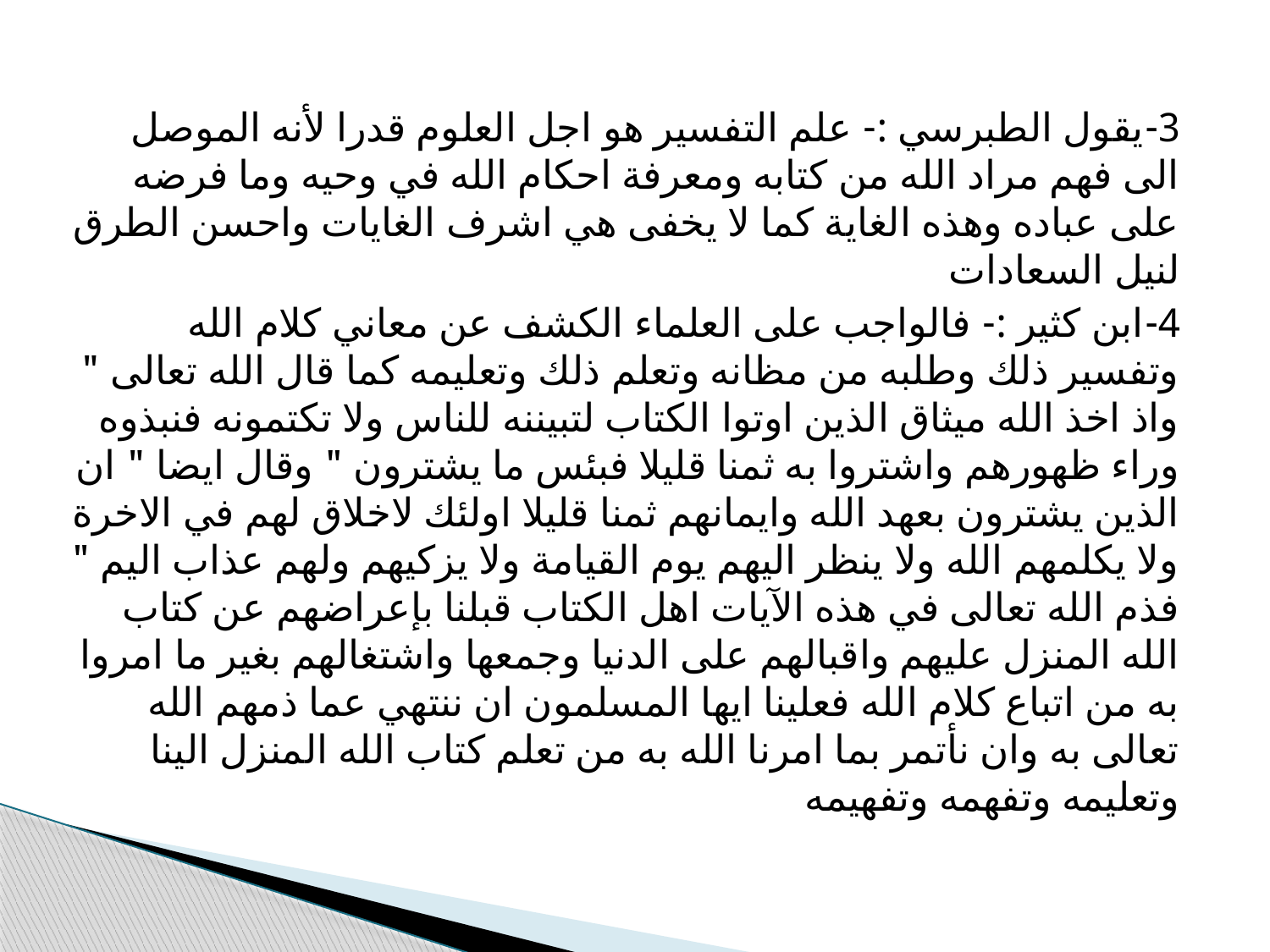

3-	يقول الطبرسي :- علم التفسير هو اجل العلوم قدرا لأنه الموصل الى فهم مراد الله من كتابه ومعرفة احكام الله في وحيه وما فرضه على عباده وهذه الغاية كما لا يخفى هي اشرف الغايات واحسن الطرق لنيل السعادات
4-	ابن كثير :- فالواجب على العلماء الكشف عن معاني كلام الله وتفسير ذلك وطلبه من مظانه وتعلم ذلك وتعليمه كما قال الله تعالى " واذ اخذ الله ميثاق الذين اوتوا الكتاب لتبيننه للناس ولا تكتمونه فنبذوه وراء ظهورهم واشتروا به ثمنا قليلا فبئس ما يشترون " وقال ايضا " ان الذين يشترون بعهد الله وايمانهم ثمنا قليلا اولئك لاخلاق لهم في الاخرة ولا يكلمهم الله ولا ينظر اليهم يوم القيامة ولا يزكيهم ولهم عذاب اليم " فذم الله تعالى في هذه الآيات اهل الكتاب قبلنا بإعراضهم عن كتاب الله المنزل عليهم واقبالهم على الدنيا وجمعها واشتغالهم بغير ما امروا به من اتباع كلام الله فعلينا ايها المسلمون ان ننتهي عما ذمهم الله تعالى به وان نأتمر بما امرنا الله به من تعلم كتاب الله المنزل الينا وتعليمه وتفهمه وتفهيمه